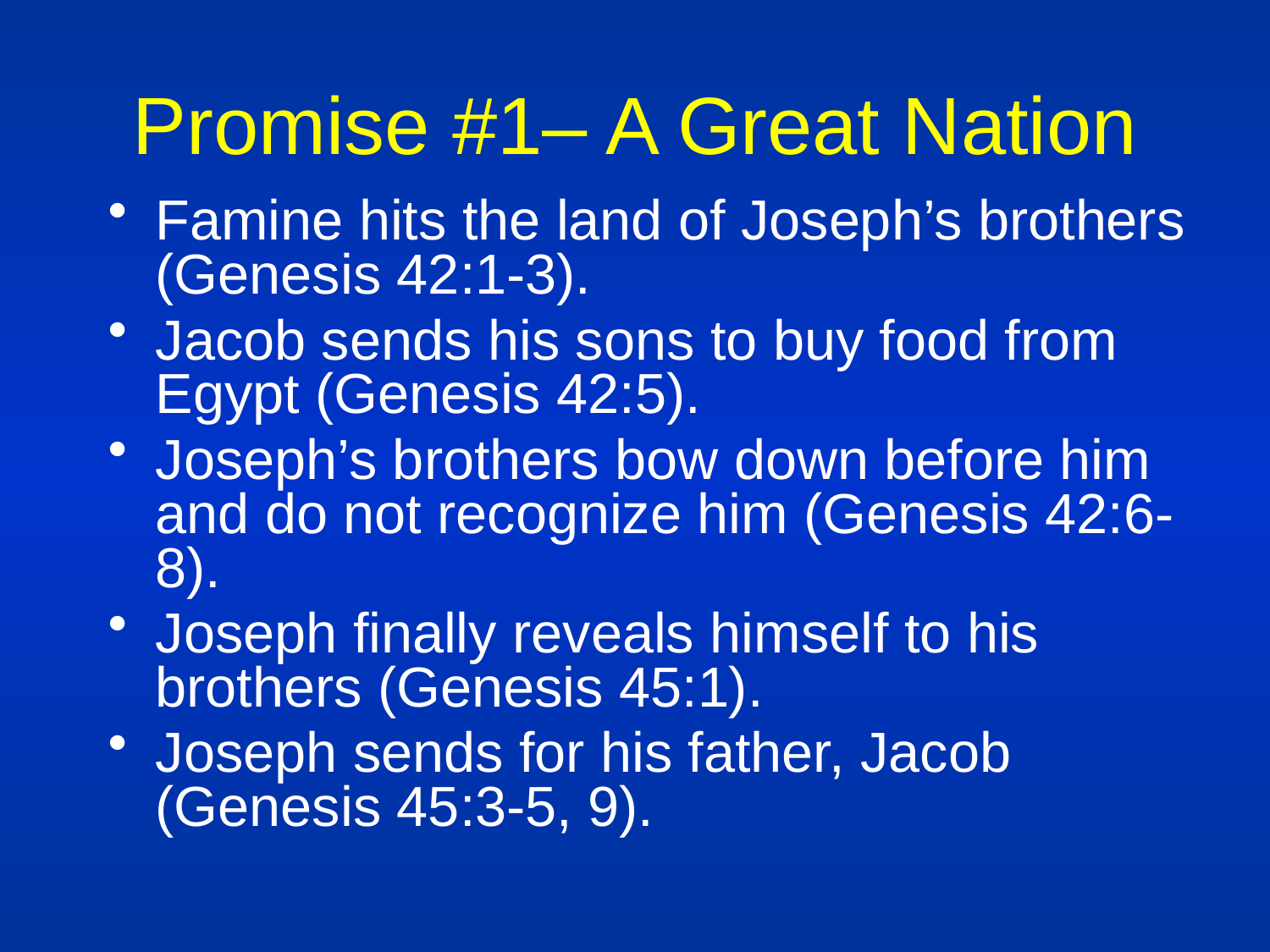

# Promise #1– A Great Nation
Famine hits the land of Joseph’s brothers (Genesis 42:1-3).
Jacob sends his sons to buy food from Egypt (Genesis 42:5).
Joseph’s brothers bow down before him and do not recognize him (Genesis 42:6-8).
Joseph finally reveals himself to his brothers (Genesis 45:1).
Joseph sends for his father, Jacob (Genesis 45:3-5, 9).